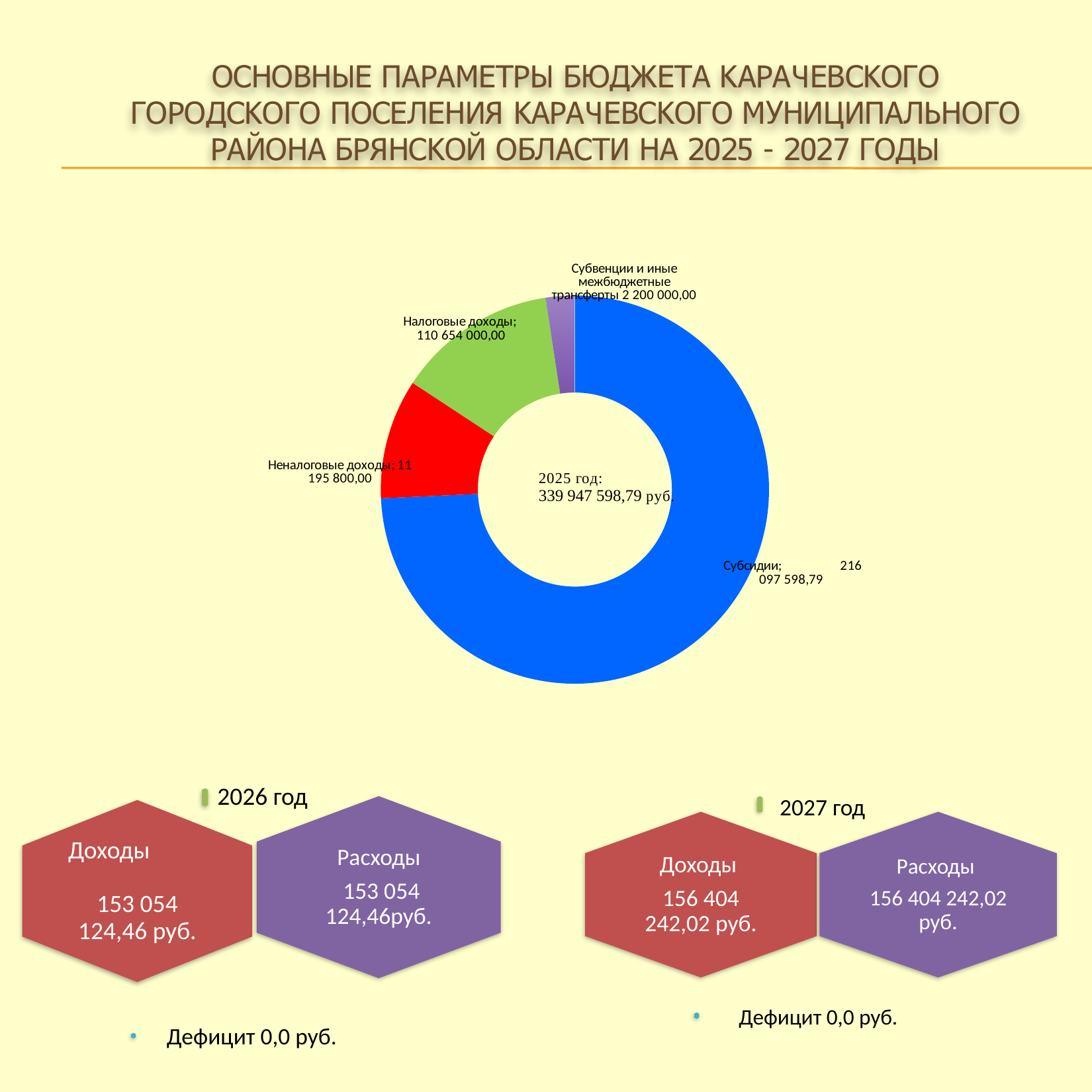

ОСНОВНЫЕ ПАРАМЕТРЫ БЮДЖЕТА КАРАЧЕВСКОГО ГОРОДСКОГО ПОСЕЛЕНИЯ КАРАЧЕВСКОГО МУНИЦИПАЛЬНОГО РАЙОНА БРЯНСКОЙ ОБЛАСТИ НА 2025 - 2027 ГОДЫ

### Chart

| Category |  |
|---|---|
| Налоговые доходы | 76810300.0 |
| Неналоговые доходы | 10316500.0 |
| Субсидии | 13775572.06 |
| Иные межбюджетные трансферты | 2500000.0 |
Доходы
156 404 242,02 руб.
2027 год

Расходы
156 404 242,02 руб.
Дефицит 0,0 руб.

Доходы                                 153 054 124,46 руб.
2026 год

Расходы
 153 054 124,46руб.
Дефицит 0,0 руб.